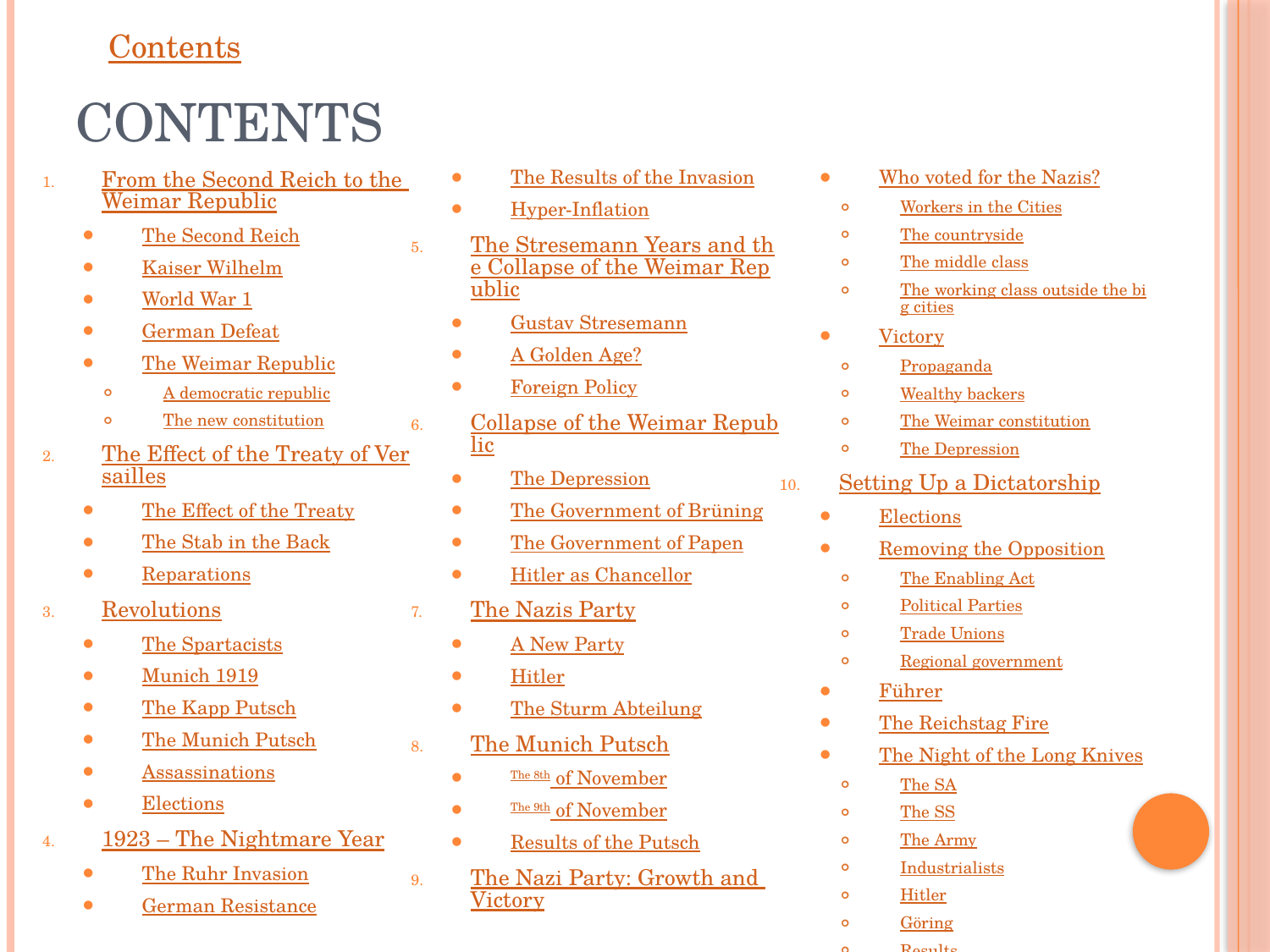

# Contents
From the Second Reich to the Weimar Republic
The Second Reich
Kaiser Wilhelm
World War 1
German Defeat
The Weimar Republic
A democratic republic
The new constitution
The Effect of the Treaty of Versailles
The Effect of the Treaty
The Stab in the Back
Reparations
Revolutions
The Spartacists
Munich 1919
The Kapp Putsch
The Munich Putsch
Assassinations
Elections
1923 – The Nightmare Year
The Ruhr Invasion
German Resistance
The Results of the Invasion
Hyper-Inflation
The Stresemann Years and the Collapse of the Weimar Republic
Gustav Stresemann
A Golden Age?
Foreign Policy
Collapse of the Weimar Republic
The Depression
The Government of Brüning
The Government of Papen
Hitler as Chancellor
The Nazis Party
A New Party
Hitler
The Sturm Abteilung
The Munich Putsch
The 8th of November
The 9th of November
Results of the Putsch
The Nazi Party: Growth and Victory
Who voted for the Nazis?
Workers in the Cities
The countryside
The middle class
The working class outside the big cities
Victory
Propaganda
Wealthy backers
The Weimar constitution
The Depression
Setting Up a Dictatorship
Elections
Removing the Opposition
The Enabling Act
Political Parties
Trade Unions
Regional government
Führer
The Reichstag Fire
The Night of the Long Knives
The SA
The SS
The Army
Industrialists
Hitler
Göring
Results
The Hitler Myth
The Hitler Myth
The Image of Hitler